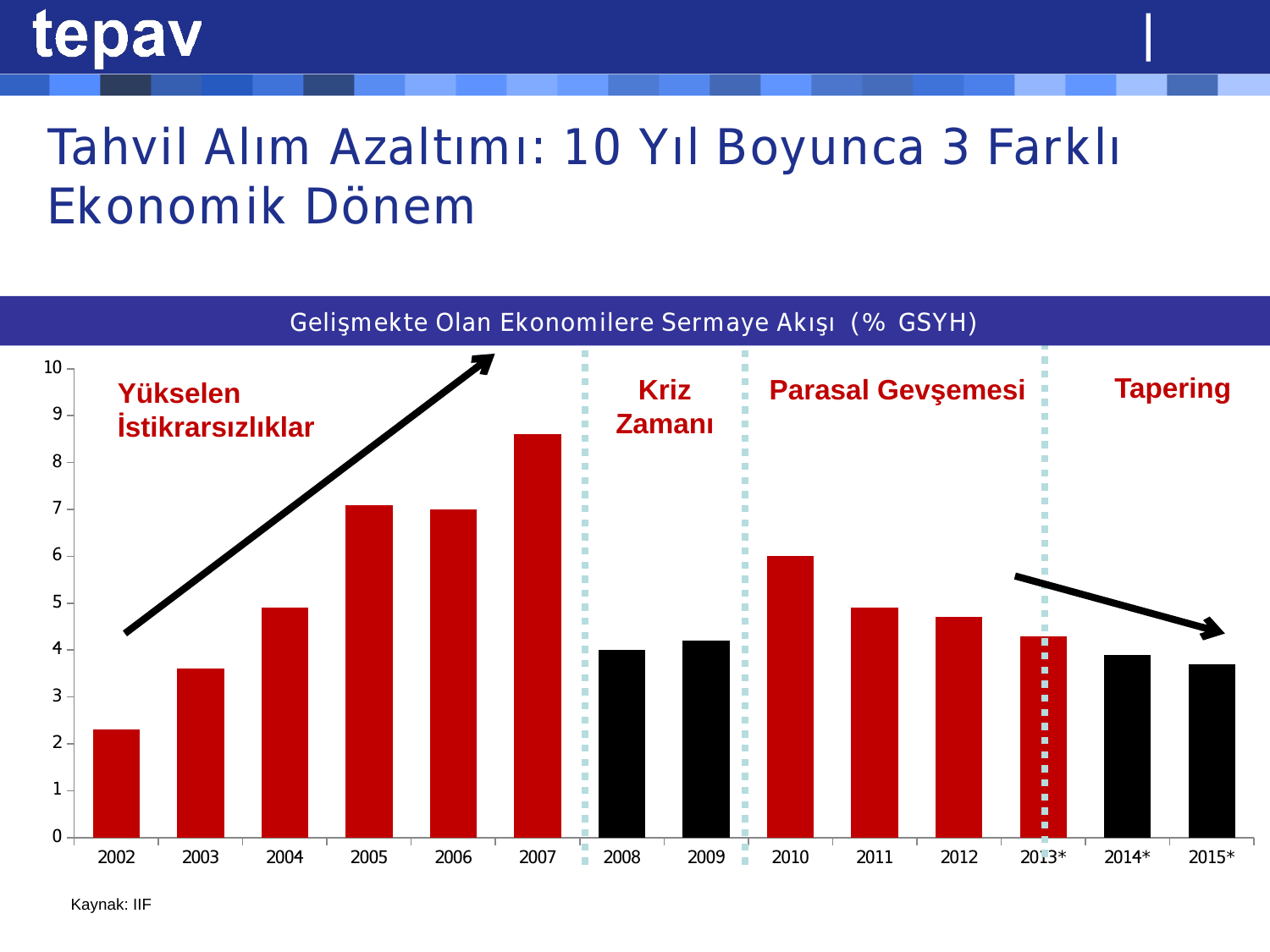

# Tahvil Alım Azaltımı: 10 Yıl Boyunca 3 Farklı Ekonomik Dönem
Gelişmekte Olan Ekonomilere Sermaye Akışı  (% GSYH)

### Chart

| Category | Yükselen Piyasalara Sermaye Akımları (% GSYİH) |
|---|---|
| 2002 | 2.3 |
| 2003 | 3.6 |
| 2004 | 4.9 |
| 2005 | 7.1 |
| 2006 | 7.0 |
| 2007 | 8.6 |
| 2008 | 4.0 |
| 2009 | 4.2 |
| 2010 | 6.0 |
| 2011 | 4.9 |
| 2012 | 4.7 |
| 2013* | 4.3 |
| 2014* | 3.9 |
| 2015* | 3.7 |
Tapering
Kriz Zamanı
Parasal Gevşemesi
Yükselen İstikrarsızlıklar
Kaynak: IIF